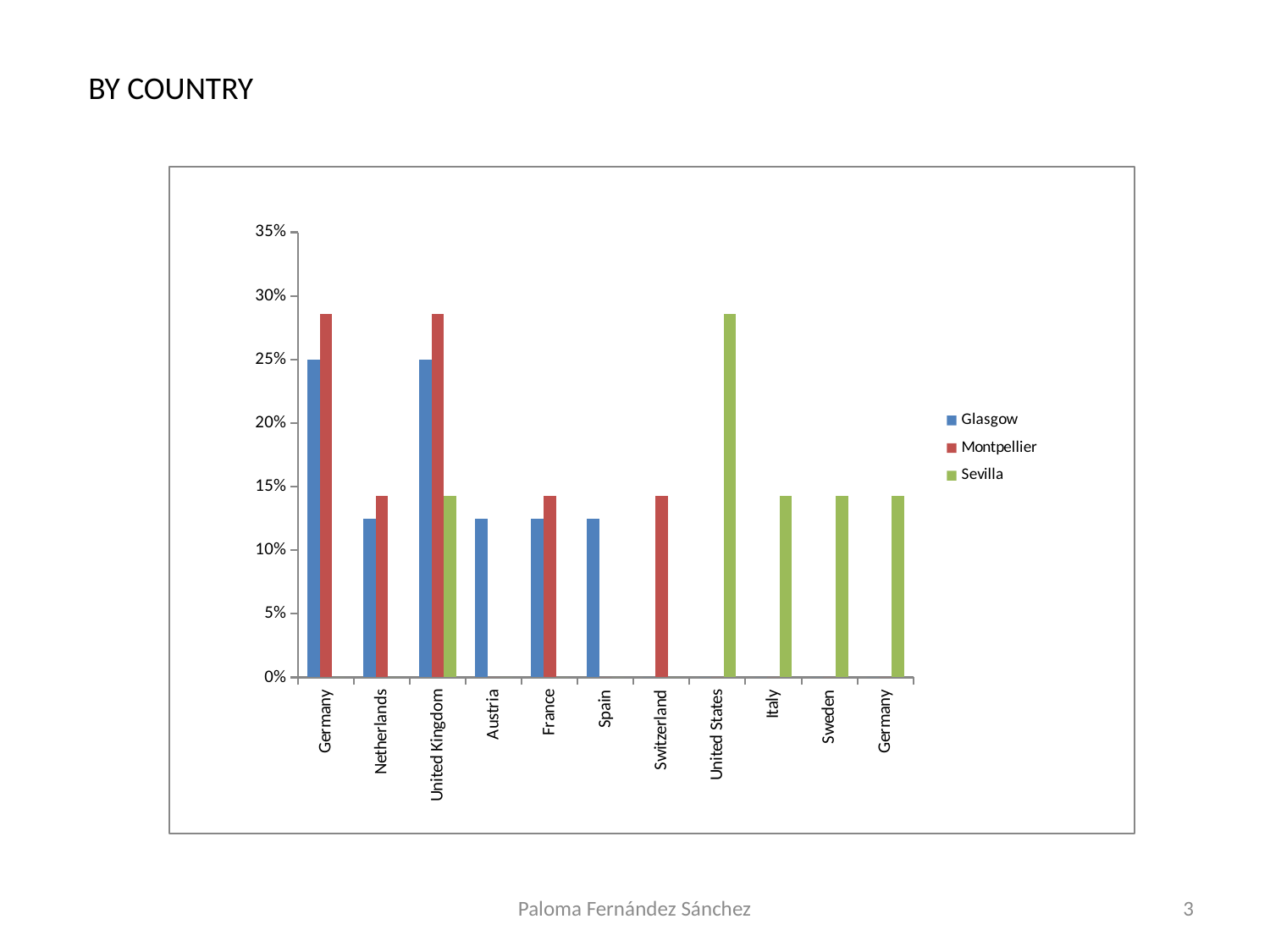

BY COUNTRY

### Chart

| Category | Glasgow | Montpellier | Sevilla |
|---|---|---|---|
| Germany | 0.25 | 0.2857142857142857 | 0.0 |
| Netherlands | 0.125 | 0.14285714285714285 | 0.0 |
| United Kingdom | 0.25 | 0.2857142857142857 | 0.14285714285714285 |
| Austria | 0.125 | 0.0 | 0.0 |
| France | 0.125 | 0.14285714285714285 | 0.0 |
| Spain | 0.125 | 0.0 | 0.0 |
| Switzerland | 0.0 | 0.14285714285714285 | 0.0 |
| United States | 0.0 | 0.0 | 0.2857142857142857 |
| Italy | 0.0 | 0.0 | 0.14285714285714285 |
| Sweden | 0.0 | 0.0 | 0.14285714285714285 |
| Germany | 0.0 | 0.0 | 0.14285714285714285 |
Paloma Fernández Sánchez
3